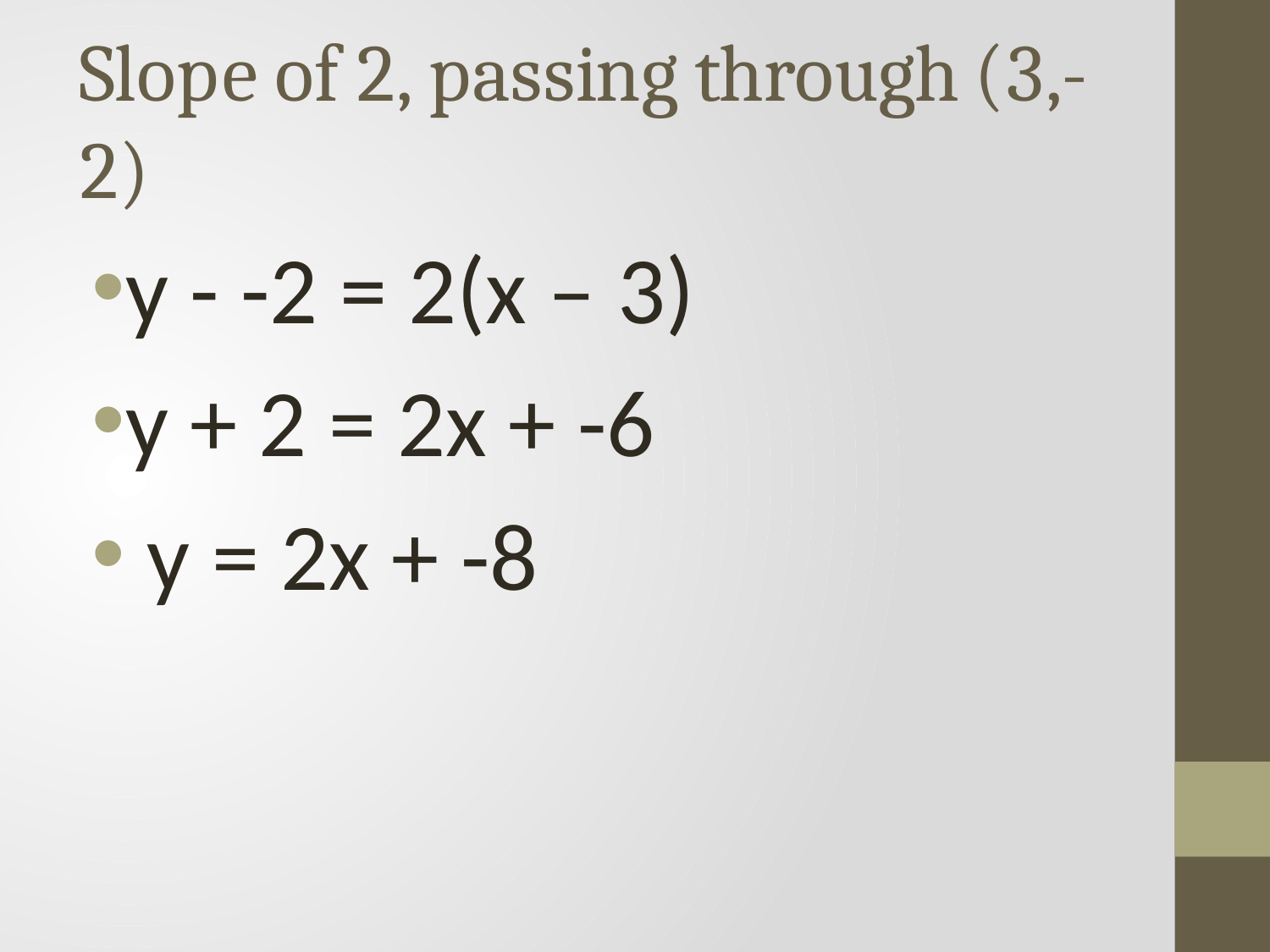

# Slope of 2, passing through (3,-2)
y - -2 = 2(x – 3)
y + 2 = 2x + -6
 y = 2x + -8